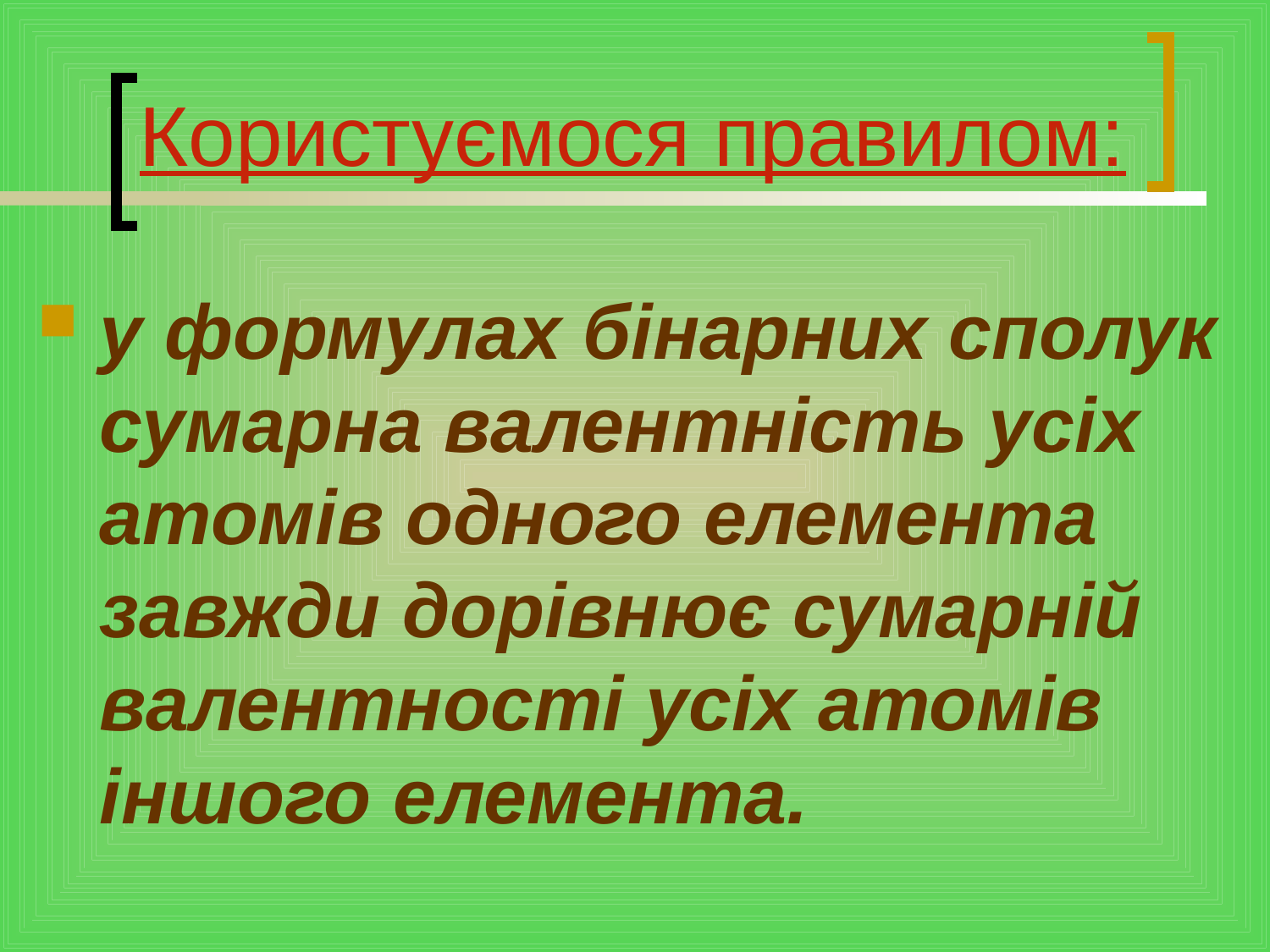

# Користуємося правилом:
у формулах бінарних сполук сумарна валентність усіх атомів одного елемента завжди дорівнює сумарній  валентності усіх атомів іншого елемента.